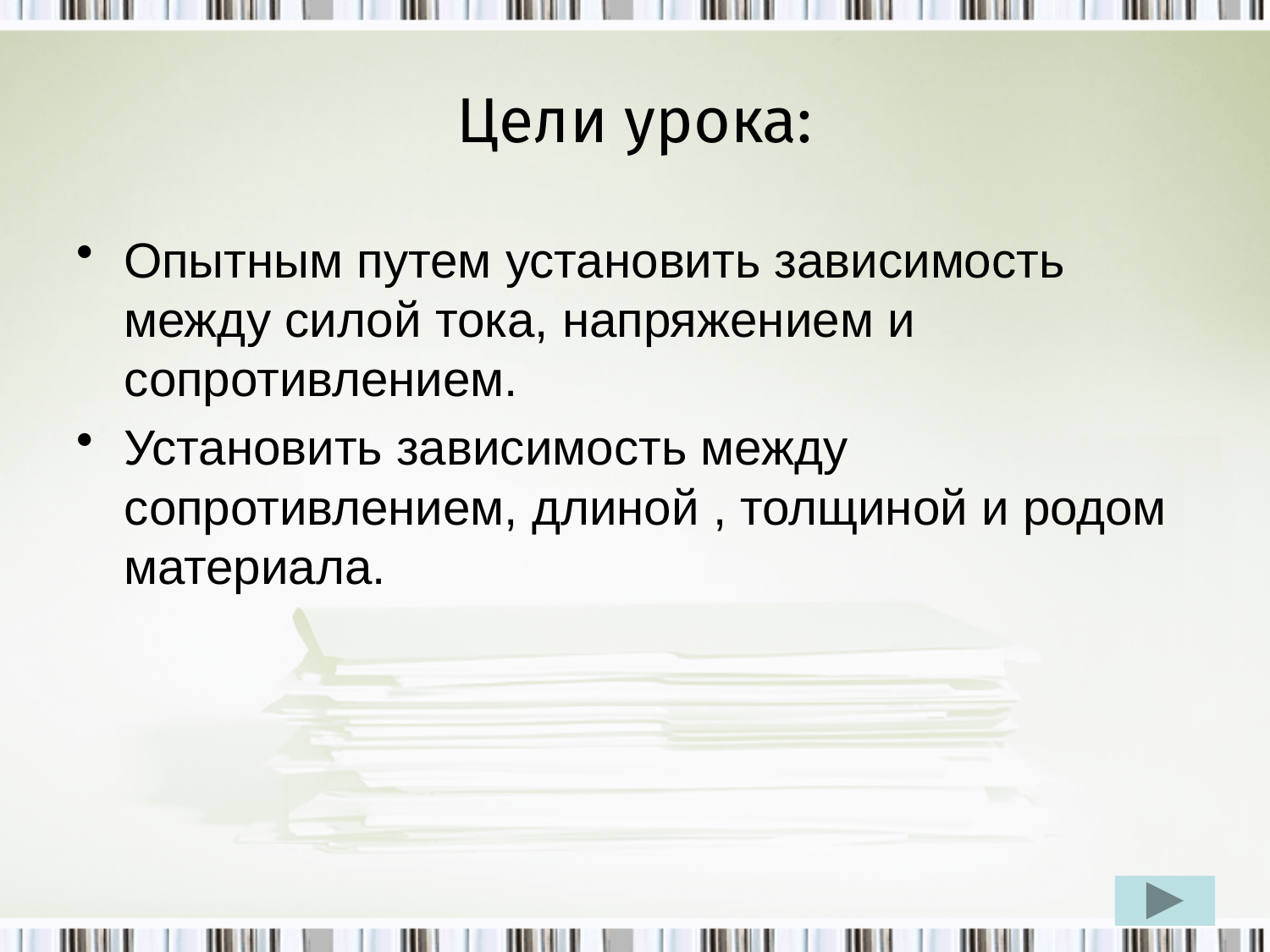

# Цели урока:
Опытным путем установить зависимость между силой тока, напряжением и сопротивлением.
Установить зависимость между сопротивлением, длиной , толщиной и родом материала.